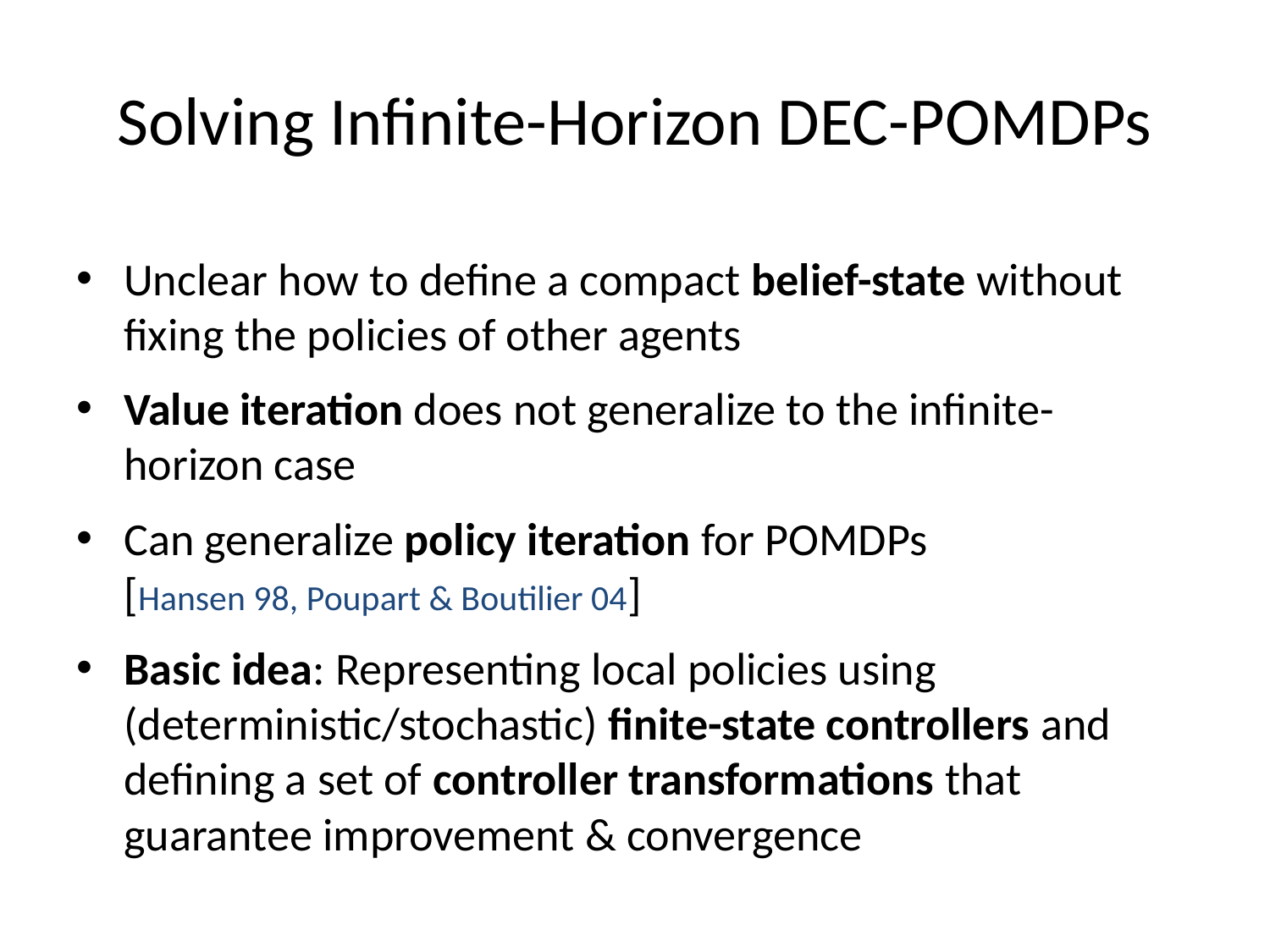

# Solving Infinite-Horizon DEC-POMDPs
Unclear how to define a compact belief-state without fixing the policies of other agents
Value iteration does not generalize to the infinite-horizon case
Can generalize policy iteration for POMDPs                [Hansen 98, Poupart & Boutilier 04]
Basic idea: Representing local policies using (deterministic/stochastic) finite-state controllers and defining a set of controller transformations that guarantee improvement & convergence